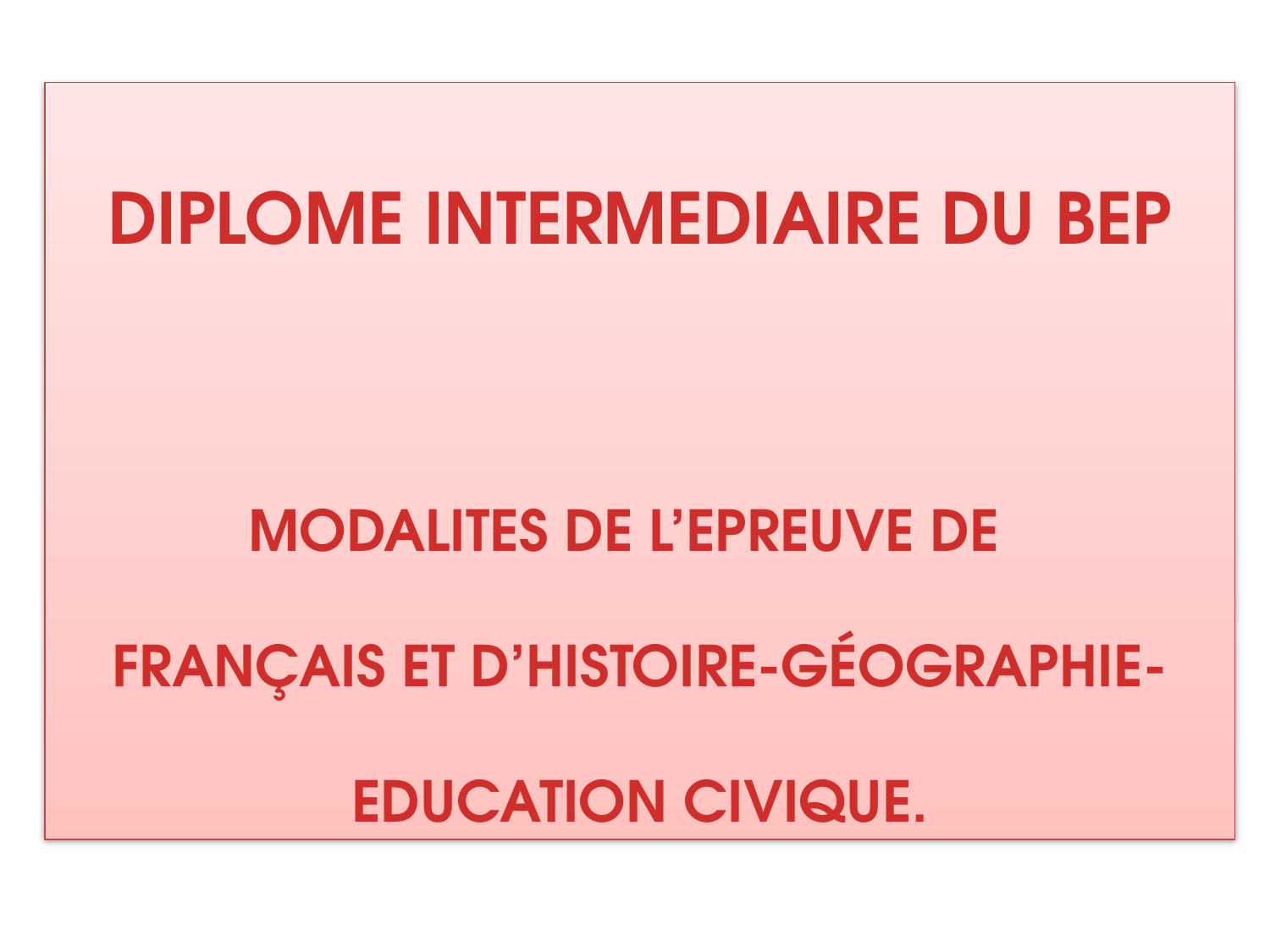

DIPLOME INTERMEDIAIRE DU BEP

MODALITES DE L’EPREUVE DE
FRANÇAIS ET D’HISTOIRE-GÉOGRAPHIE-EDUCATION CIVIQUE.